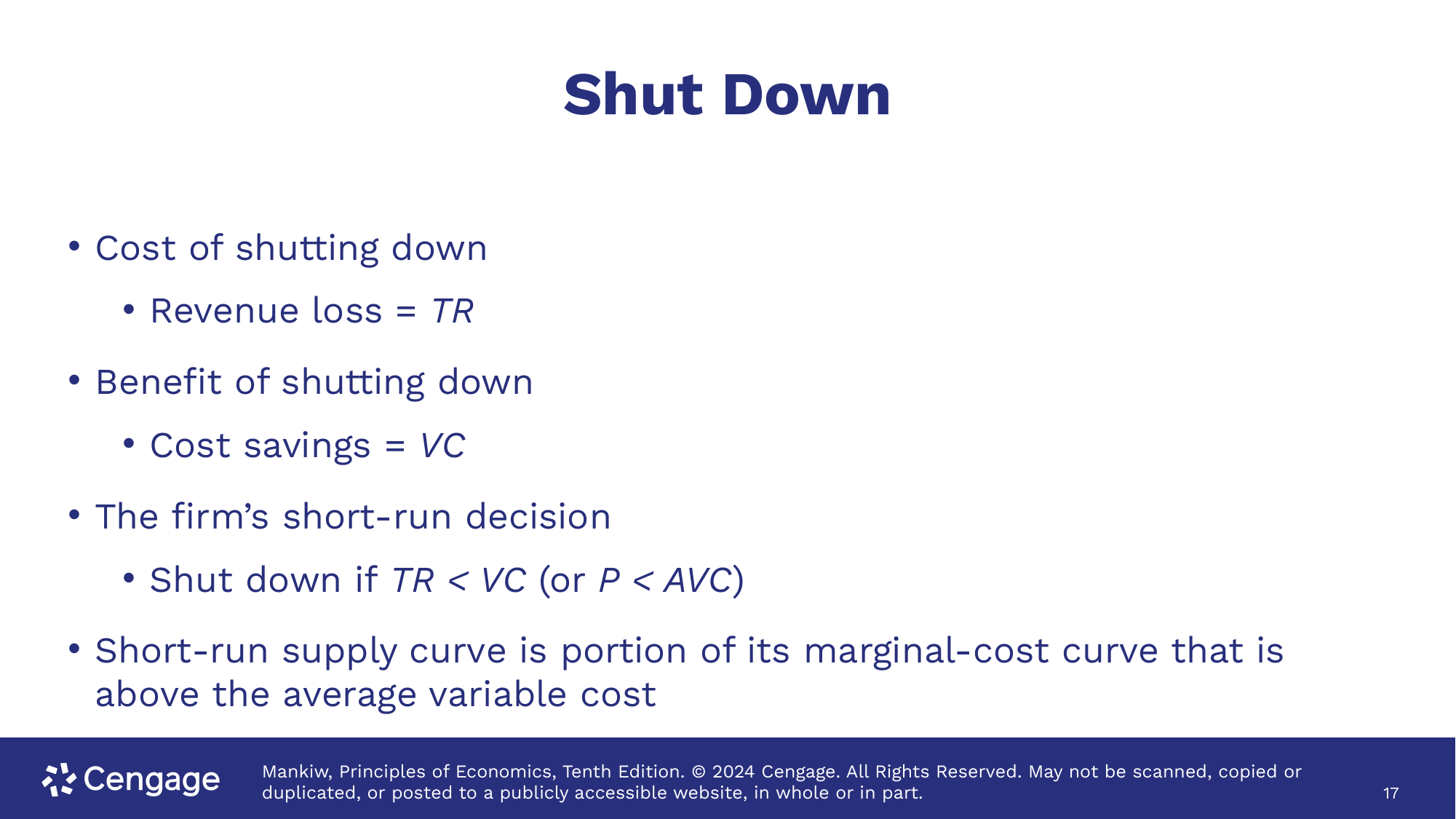

# Shut Down
Cost of shutting down
Revenue loss = TR
Benefit of shutting down
Cost savings = VC
The firm’s short-run decision
Shut down if TR < VC (or P < AVC)
Short-run supply curve is portion of its marginal-cost curve that is above the average variable cost